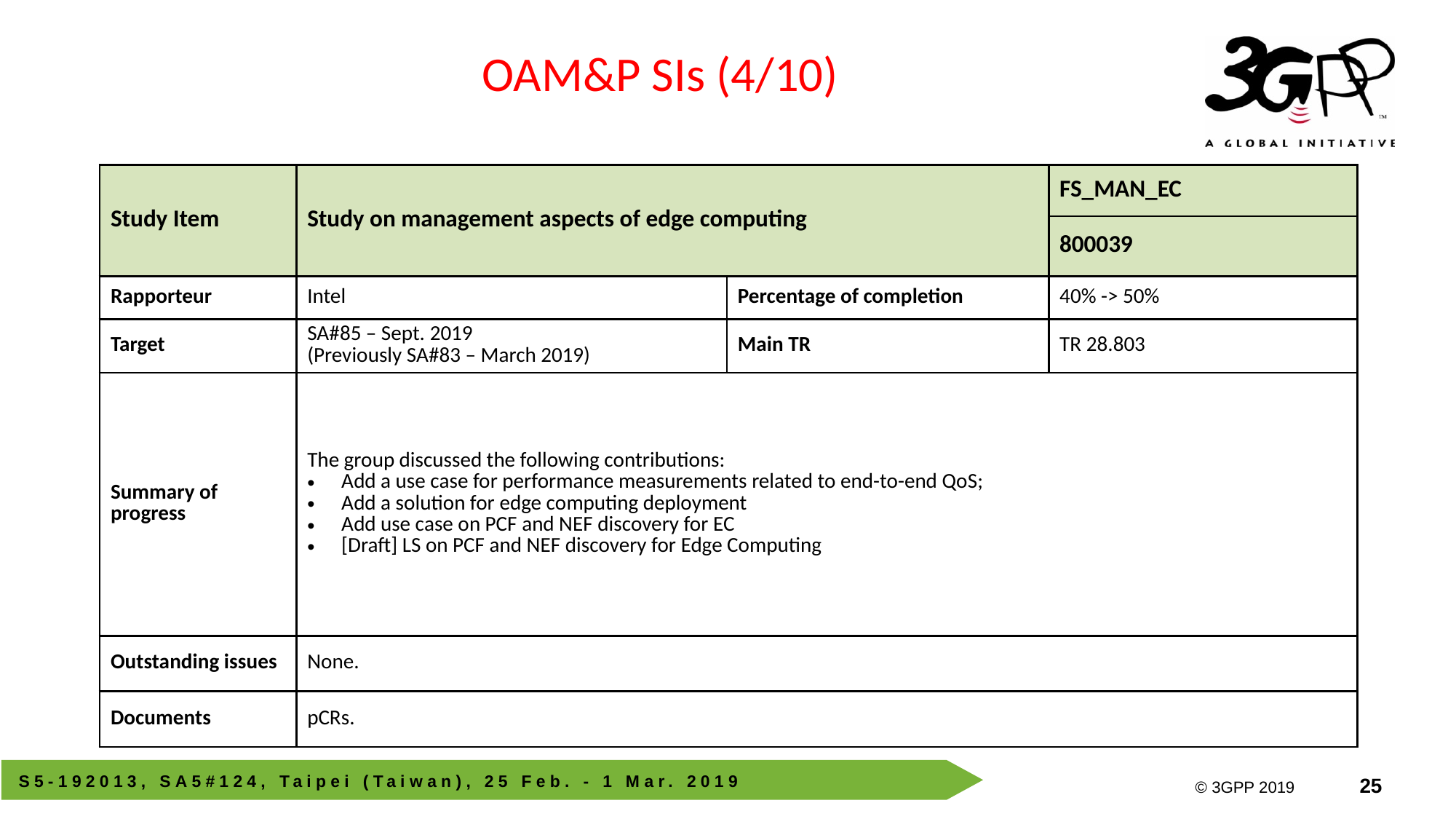

OAM&P SIs (4/10)
| Study Item | Study on management aspects of edge computing |  | FS\_MAN\_EC |
| --- | --- | --- | --- |
|  |  |  | 800039 |
| Rapporteur | Intel | Percentage of completion | 40% -> 50% |
| Target | SA#85 – Sept. 2019 (Previously SA#83 – March 2019) | Main TR | TR 28.803 |
| Summary of progress | The group discussed the following contributions: Add a use case for performance measurements related to end-to-end QoS; Add a solution for edge computing deployment Add use case on PCF and NEF discovery for EC [Draft] LS on PCF and NEF discovery for Edge Computing |  |  |
| Outstanding issues | None. |  |  |
| Documents | pCRs. |  |  |